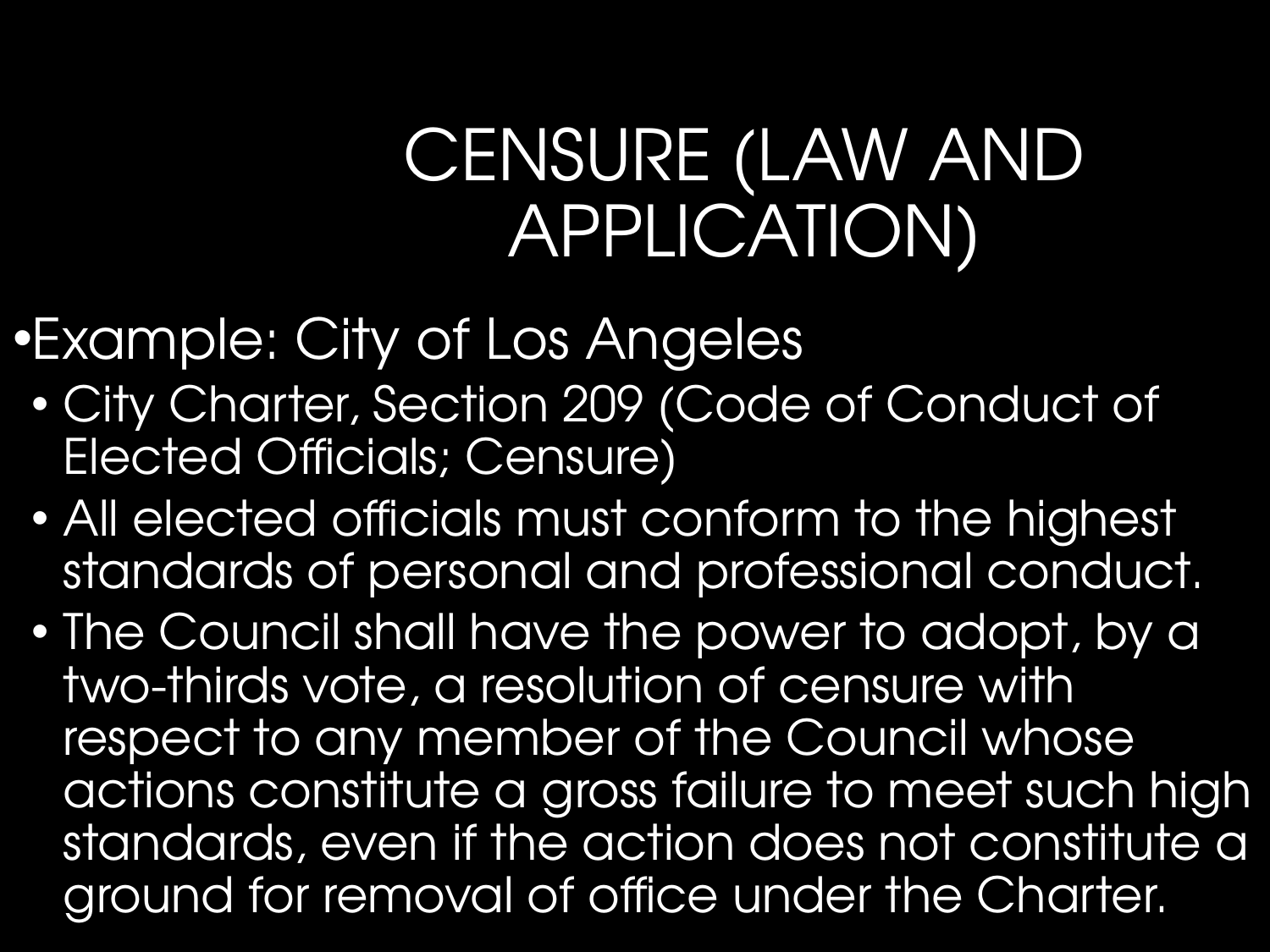

# CENSURE (Law and Application)
Example: City of Los Angeles
City Charter, Section 209 (Code of Conduct of Elected Officials; Censure)
All elected officials must conform to the highest standards of personal and professional conduct.
The Council shall have the power to adopt, by a two-thirds vote, a resolution of censure with respect to any member of the Council whose actions constitute a gross failure to meet such high standards, even if the action does not constitute a ground for removal of office under the Charter.